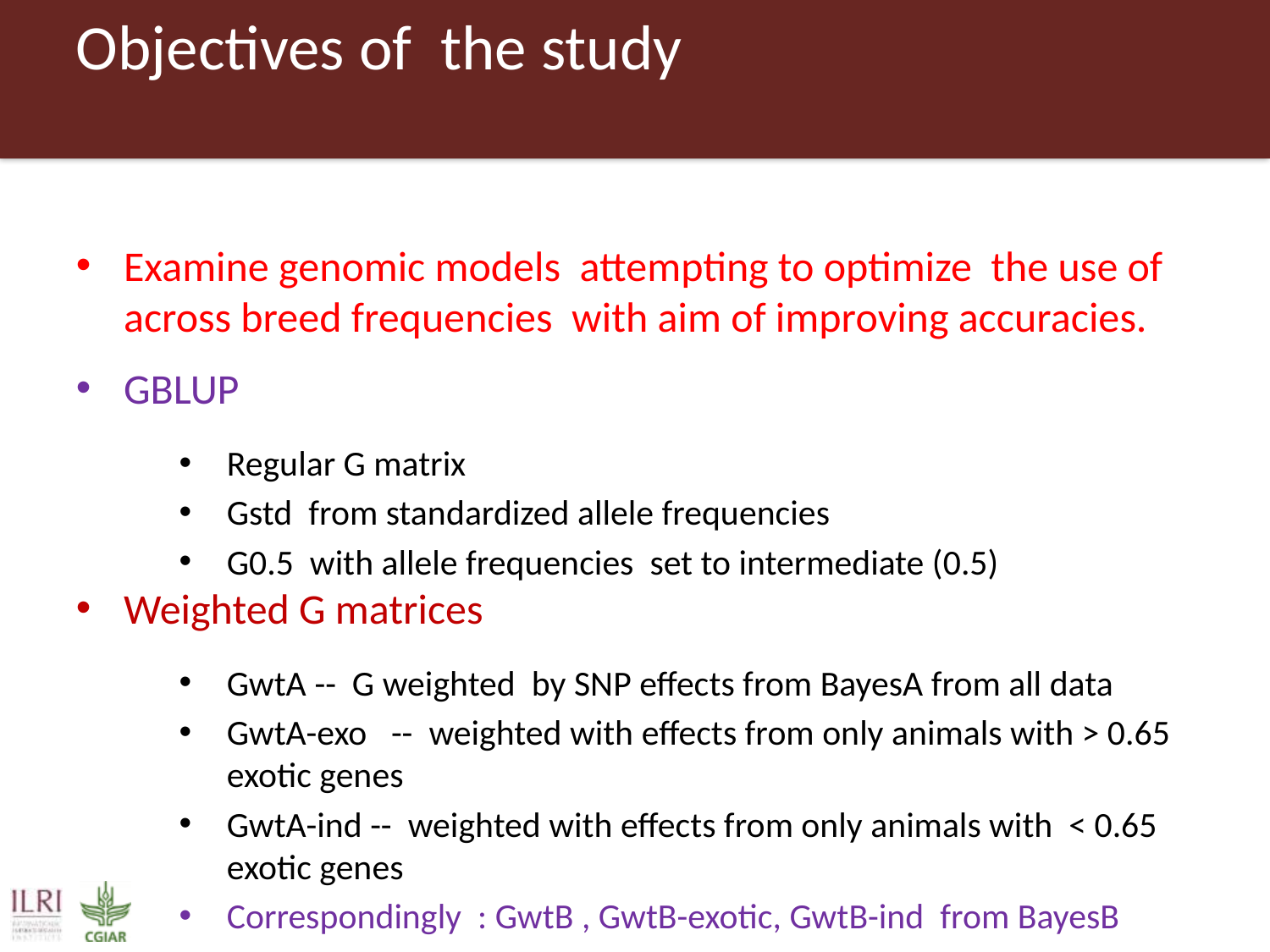

# Objectives of  the study
Examine genomic models  attempting to optimize  the use of across breed frequencies  with aim of improving accuracies.
GBLUP
Regular G matrix
Gstd  from standardized allele frequencies
G0.5  with allele frequencies  set to intermediate (0.5)
Weighted G matrices
GwtA --  G weighted  by SNP effects from BayesA from all data
GwtA-exo   --  weighted with effects from only animals with > 0.65 exotic genes
GwtA-ind --  weighted with effects from only animals with  < 0.65 exotic genes
Correspondingly  : GwtB , GwtB-exotic, GwtB-ind  from BayesB